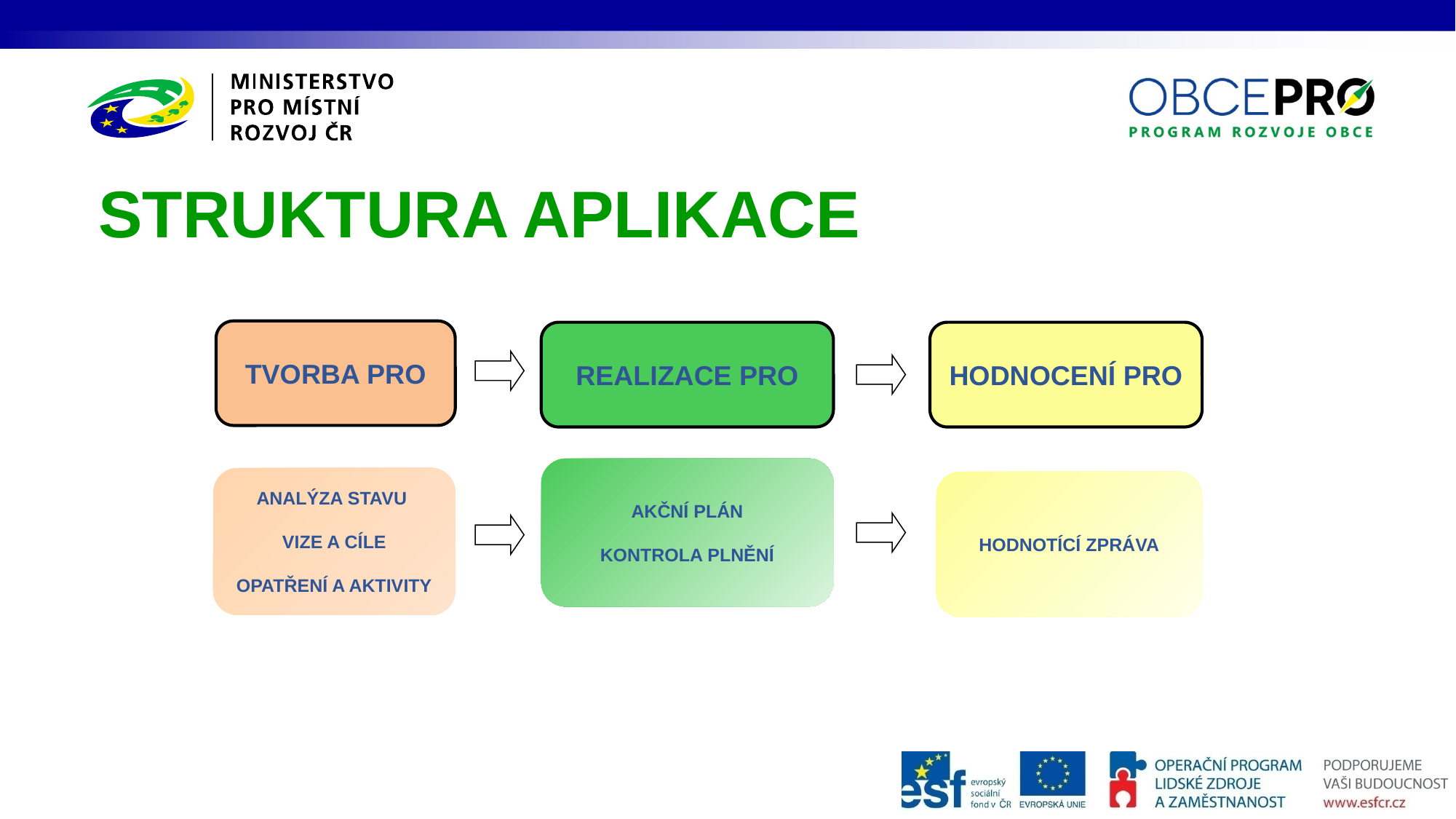

# STRUKTURA APLIKACE

TVORBA PRO
REALIZACE PRO
HODNOCENÍ PRO

AKČNÍ PLÁN

KONTROLA PLNĚNÍ
ANALÝZA STAVU

VIZE A CÍLE

OPATŘENÍ A AKTIVITY
HODNOTÍCÍ ZPRÁVA